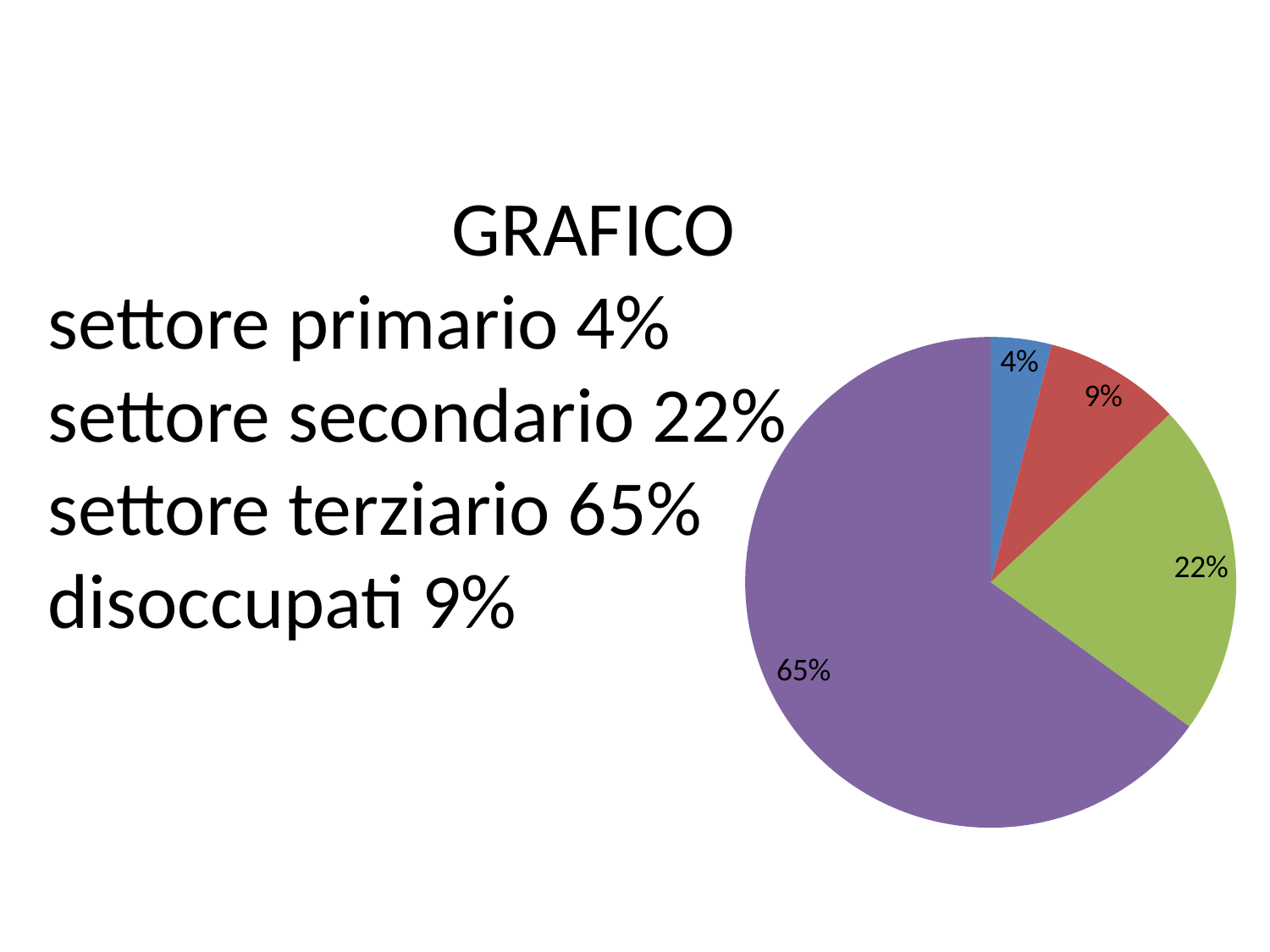

# GRAFICO settore primario 4% settore secondario 22% settore terziario 65% disoccupati 9%

### Chart

| Category | Vendite |
|---|---|
| 1° trim. | 0.04000000000000001 |
| 2° trim. | 0.09000000000000002 |
| 3° trim. | 0.22000000000000003 |
| 4° trim. | 0.6500000000000001 |